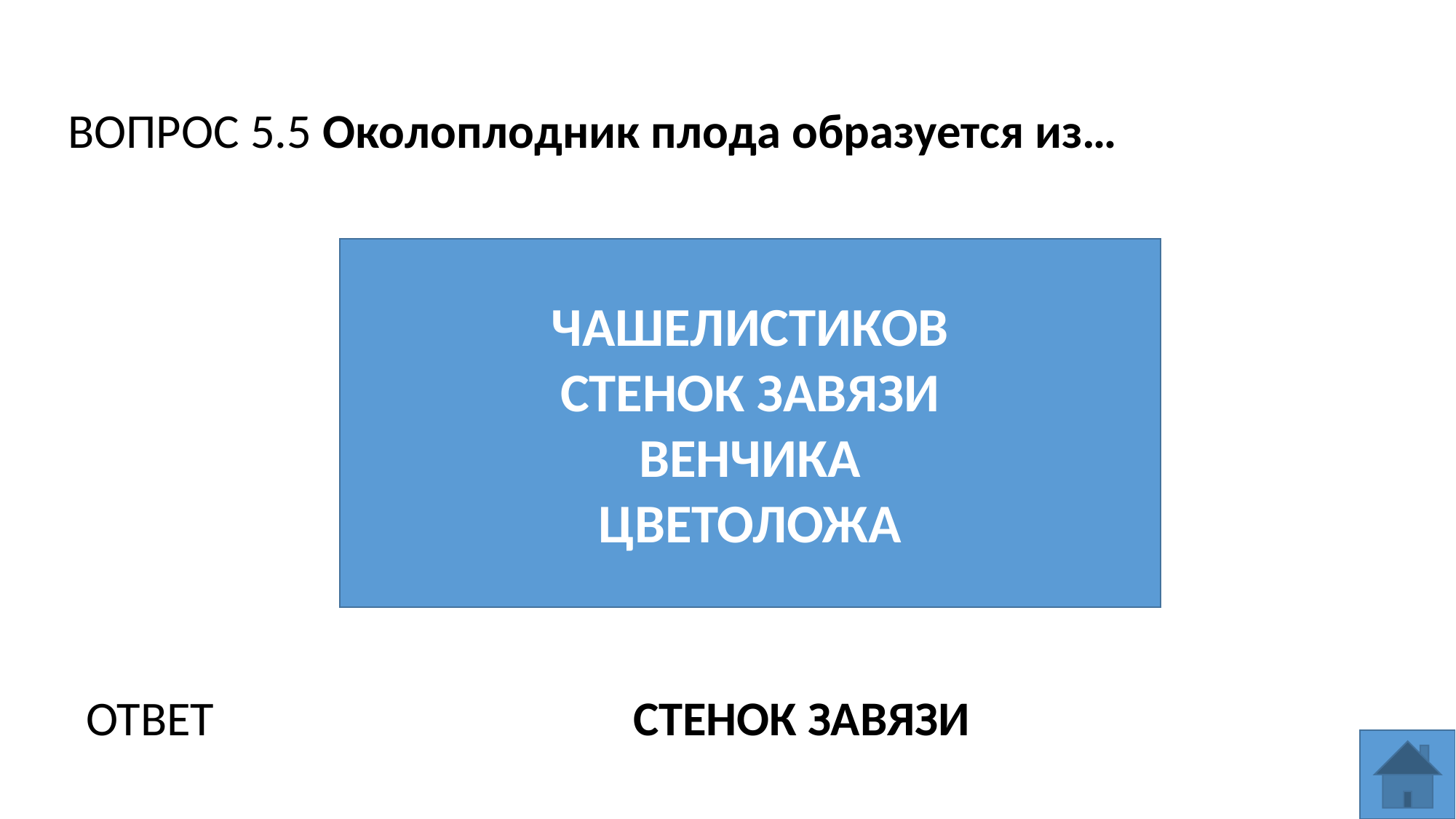

ВОПРОС 5.5 Околоплодник плода образуется из…

ЧАШЕЛИСТИКОВ
СТЕНОК ЗАВЯЗИ
ВЕНЧИКА
ЦВЕТОЛОЖА
СТЕНОК ЗАВЯЗИ
ОТВЕТ